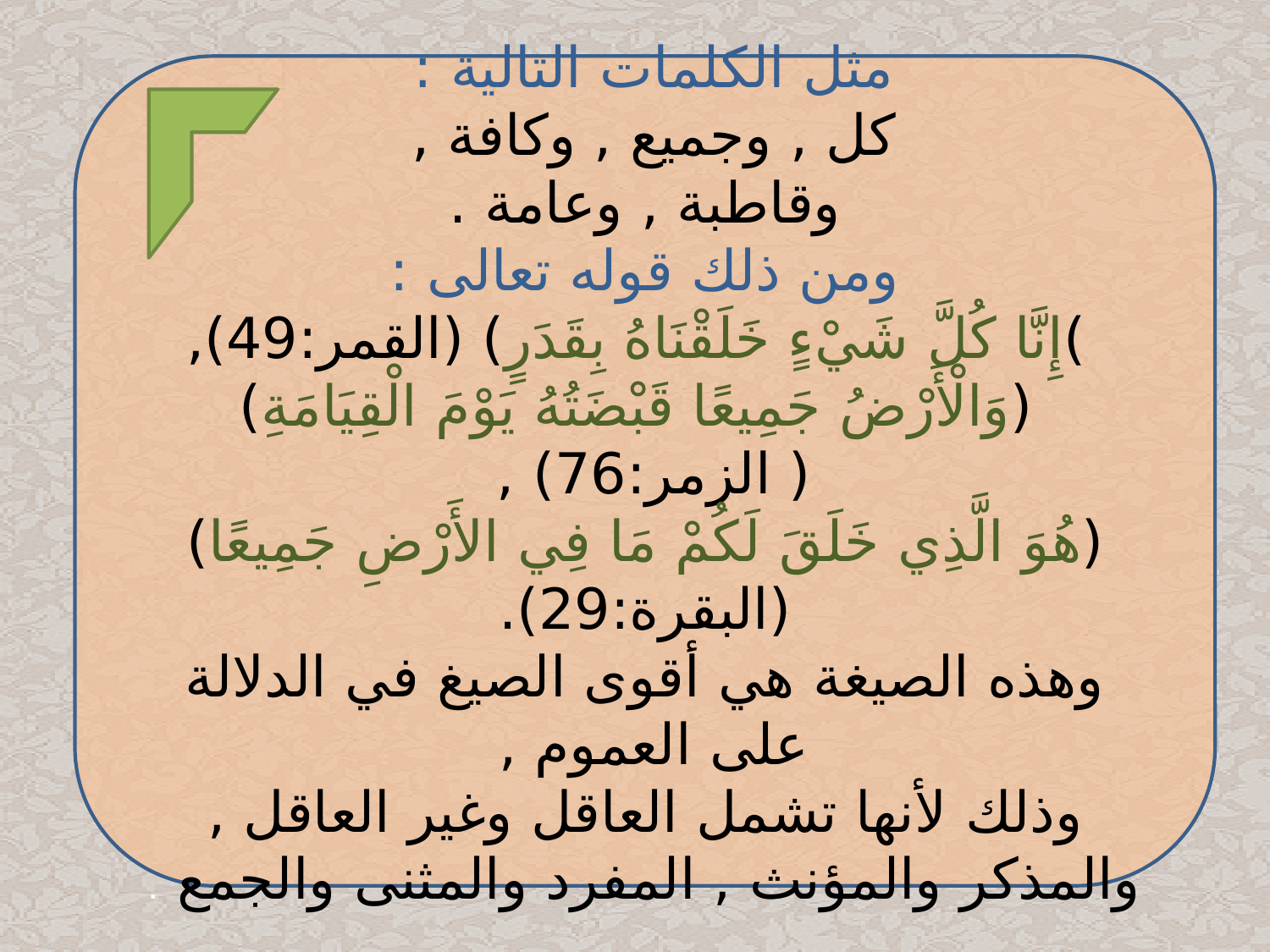

مثل الكلمات التالية :
كل , وجميع , وكافة ,
وقاطبة , وعامة .
ومن ذلك قوله تعالى :
 )إِنَّا كُلَّ شَيْءٍ خَلَقْنَاهُ بِقَدَرٍ) (القمر:49),
 (وَالْأَرْضُ جَمِيعًا قَبْضَتُهُ يَوْمَ الْقِيَامَةِ) ( الزمر:76) ,
(هُوَ الَّذِي خَلَقَ لَكُمْ مَا فِي الأَرْضِ جَمِيعًا) (البقرة:29).
وهذه الصيغة هي أقوى الصيغ في الدلالة على العموم ,
وذلك لأنها تشمل العاقل وغير العاقل , والمذكر والمؤنث , المفرد والمثنى والجمع .